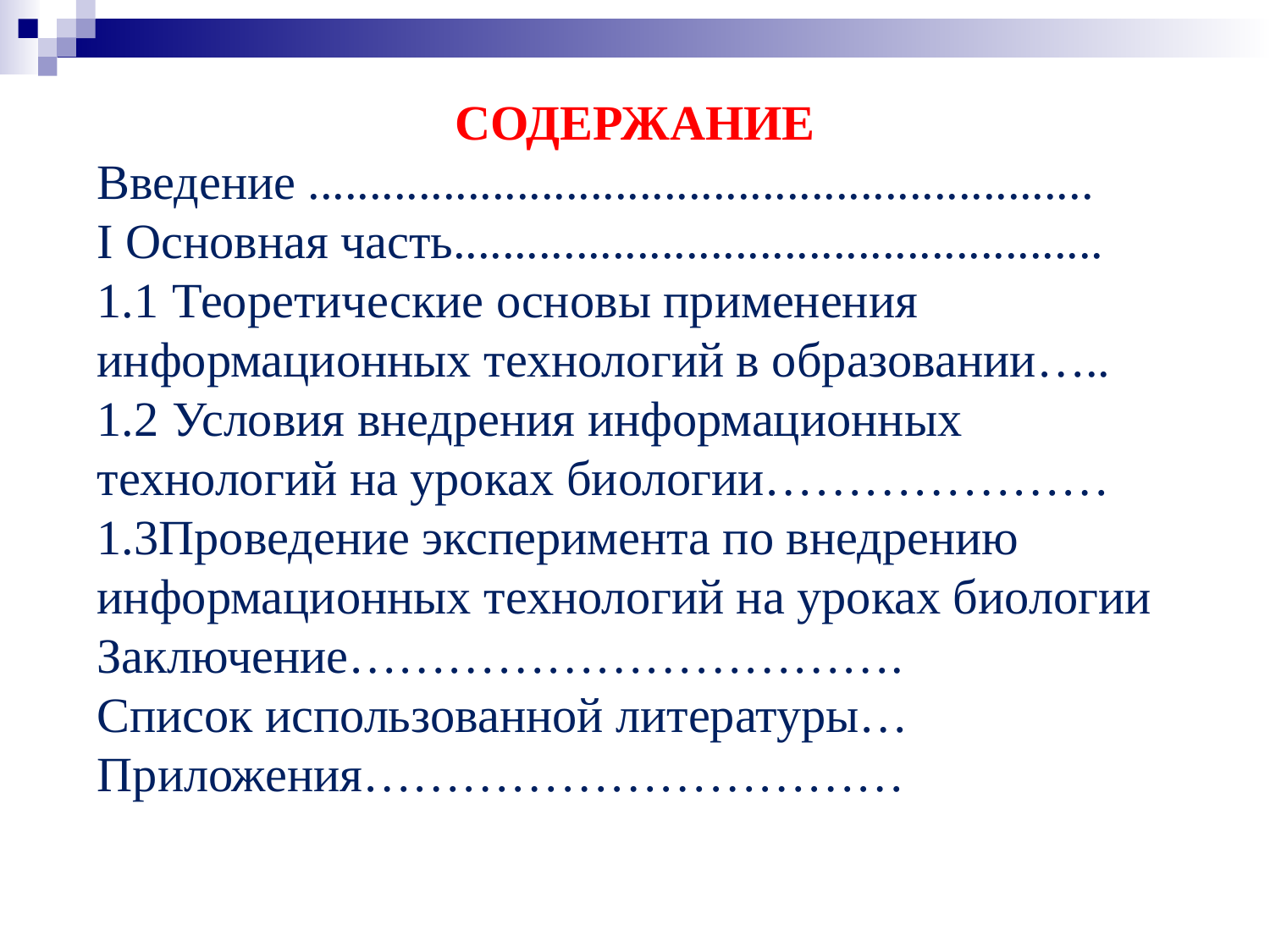

СОДЕРЖАНИЕ
Введение ................................................................
I Основная часть.....................................................
1.1 Теоретические основы применения информационных технологий в образовании…..
1.2 Условия внедрения информационных технологий на уроках биологии…………………
1.3Проведение эксперимента по внедрению информационных технологий на уроках биологии
Заключение…………………………….
Список использованной литературы…
Приложения……………………………